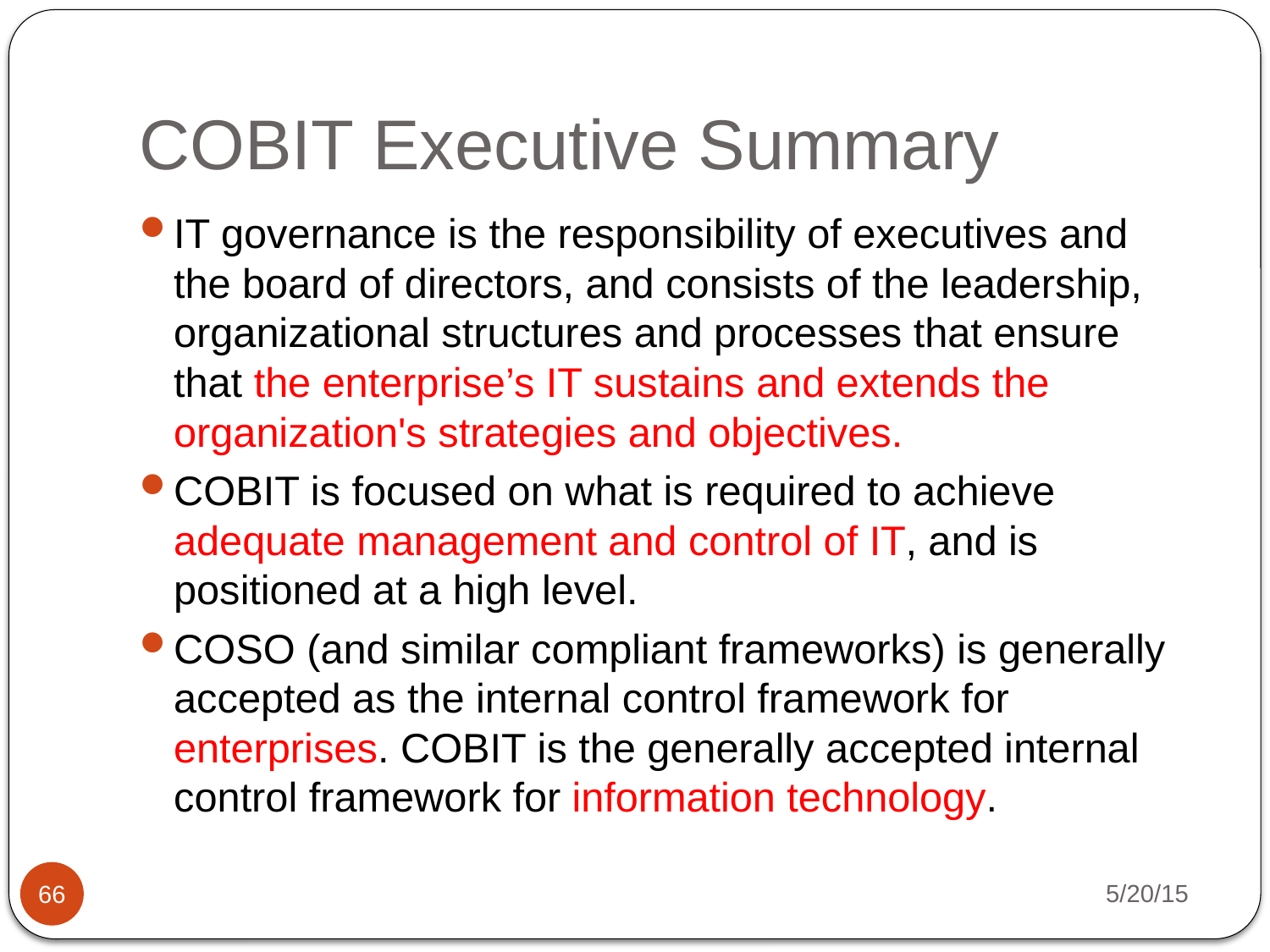

# COBIT Executive Summary
IT governance is the responsibility of executives and the board of directors, and consists of the leadership, organizational structures and processes that ensure that the enterprise’s IT sustains and extends the organization's strategies and objectives.
COBIT is focused on what is required to achieve adequate management and control of IT, and is positioned at a high level.
COSO (and similar compliant frameworks) is generally accepted as the internal control framework for enterprises. COBIT is the generally accepted internal control framework for information technology.

5/20/15
66